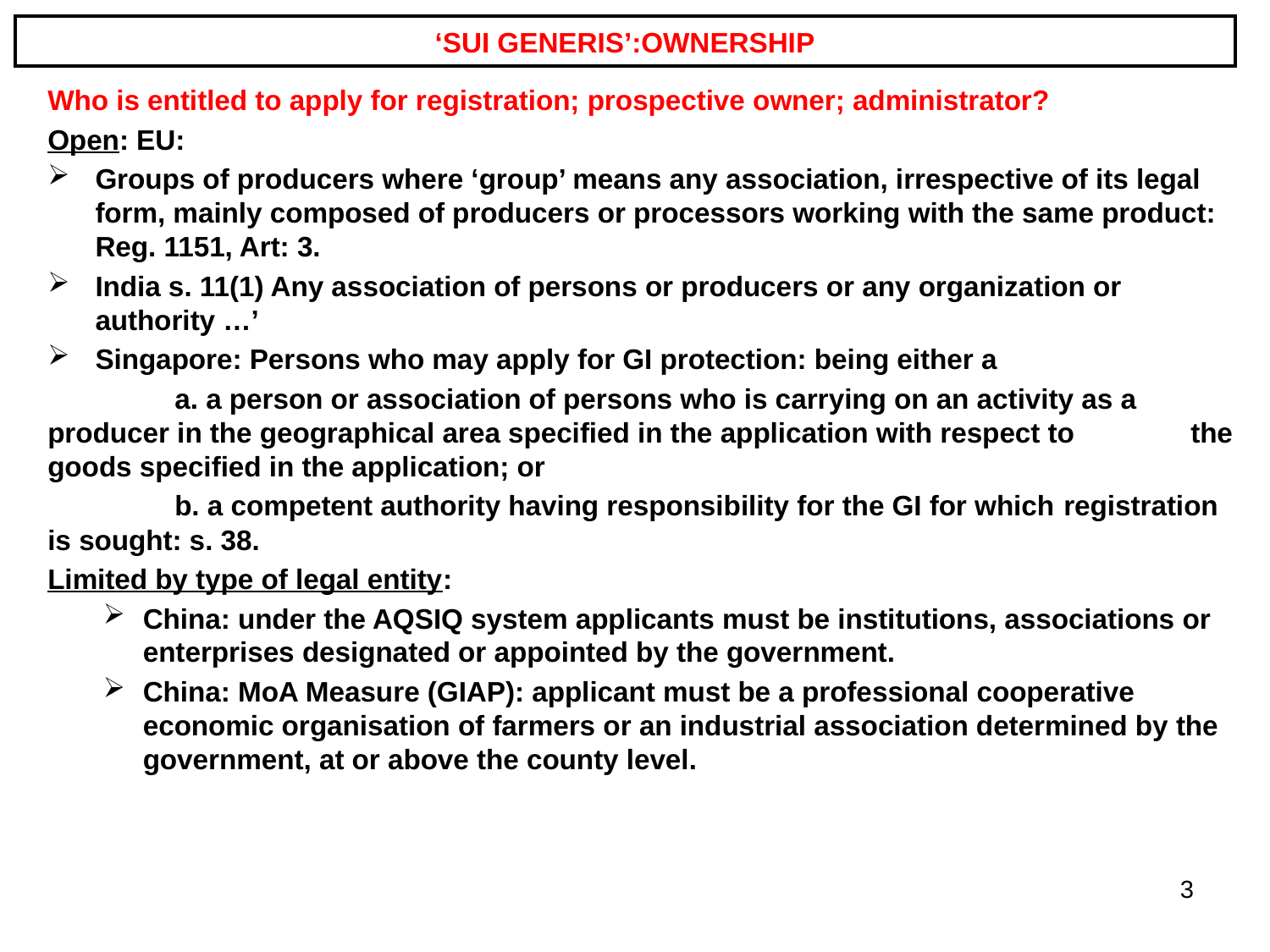

# ‘SUI GENERIS’:OWNERSHIP
Who is entitled to apply for registration; prospective owner; administrator?
Open: EU:
Groups of producers where ‘group’ means any association, irrespective of its legal form, mainly composed of producers or processors working with the same product: Reg. 1151, Art: 3.
India s. 11(1) Any association of persons or producers or any organization or authority …’
Singapore: Persons who may apply for GI protection: being either a
	a. a person or association of persons who is carrying on an activity as a 	producer in the geographical area specified in the application with respect to 	the goods specified in the application; or
	b. a competent authority having responsibility for the GI for which 	registration is sought: s. 38.
Limited by type of legal entity:
China: under the AQSIQ system applicants must be institutions, associations or enterprises designated or appointed by the government.
China: MoA Measure (GIAP): applicant must be a professional cooperative economic organisation of farmers or an industrial association determined by the government, at or above the county level.

3